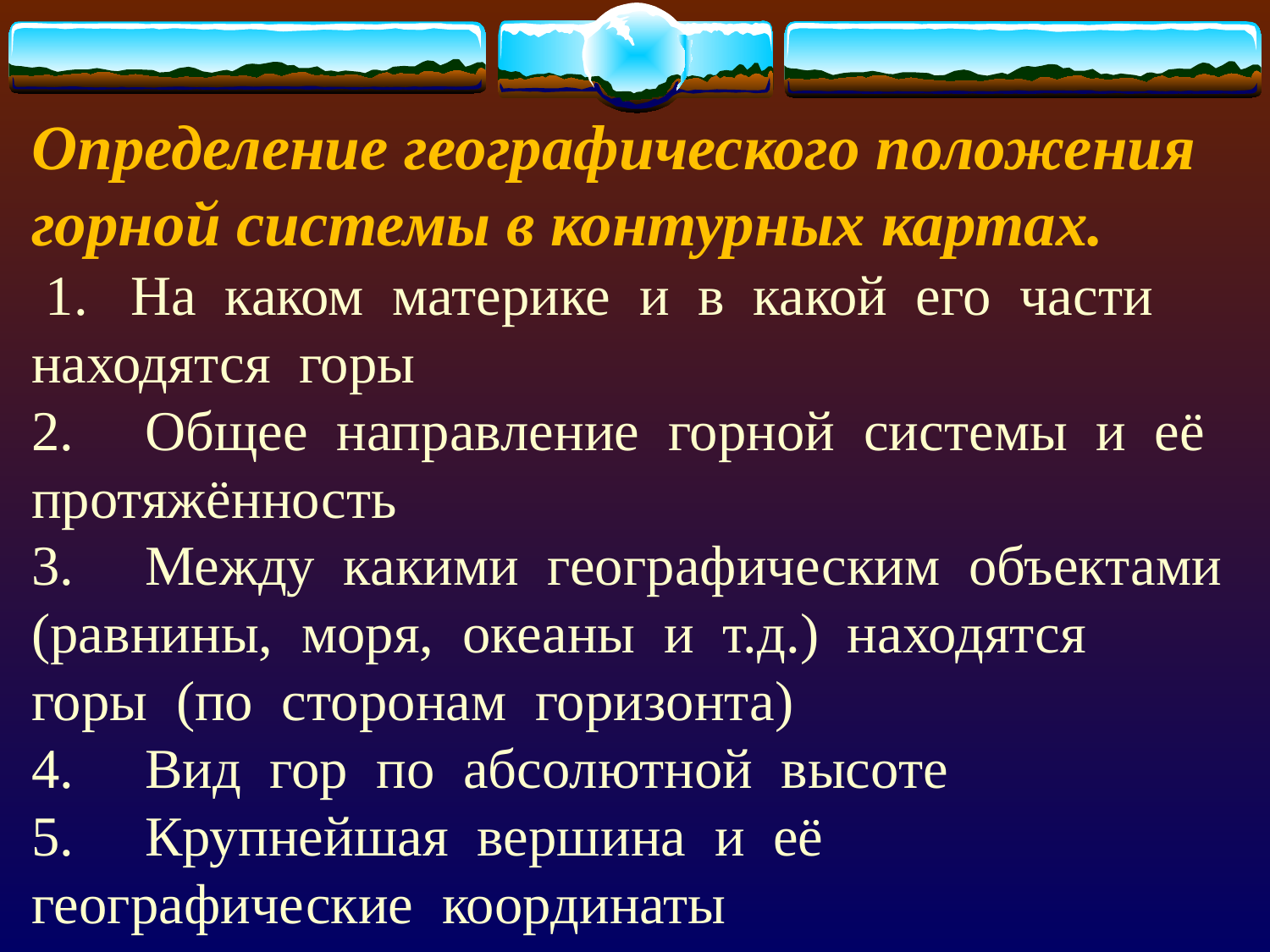

# Определение географического положения горной системы в контурных картах. 1.   На  каком  материке  и  в  какой  его  части  находятся  горы 2.     Общее  направление  горной  системы  и  её  протяжённость 3.     Между  какими  географическим  объектами (равнины,  моря,  океаны  и  т.д.)  находятся  горы  (по  сторонам  горизонта) 4.     Вид  гор  по  абсолютной  высоте 5.     Крупнейшая  вершина  и  её  географические  координаты